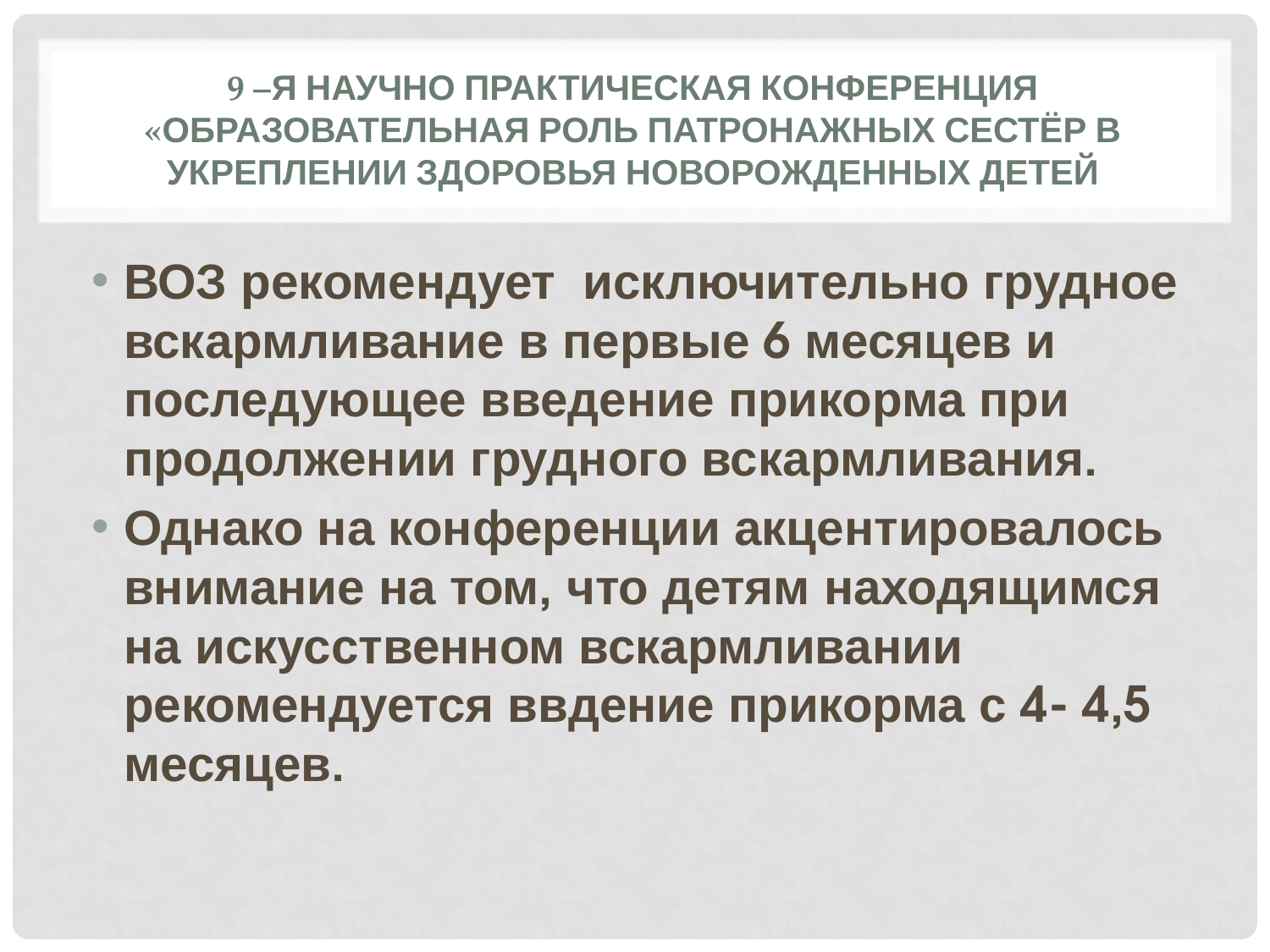

# 9 –я Научно практическая конференция «Образовательная роль патронажных сестёр в укреплении здоровья новорожденных детей
ВОЗ рекомендует  исключительно грудное вскармливание в первые 6 месяцев и последующее введение прикорма при продолжении грудного вскармливания.
Однако на конференции акцентировалось внимание на том, что детям находящимся на искусственном вскармливании рекомендуется ввдение прикорма с 4- 4,5 месяцев.